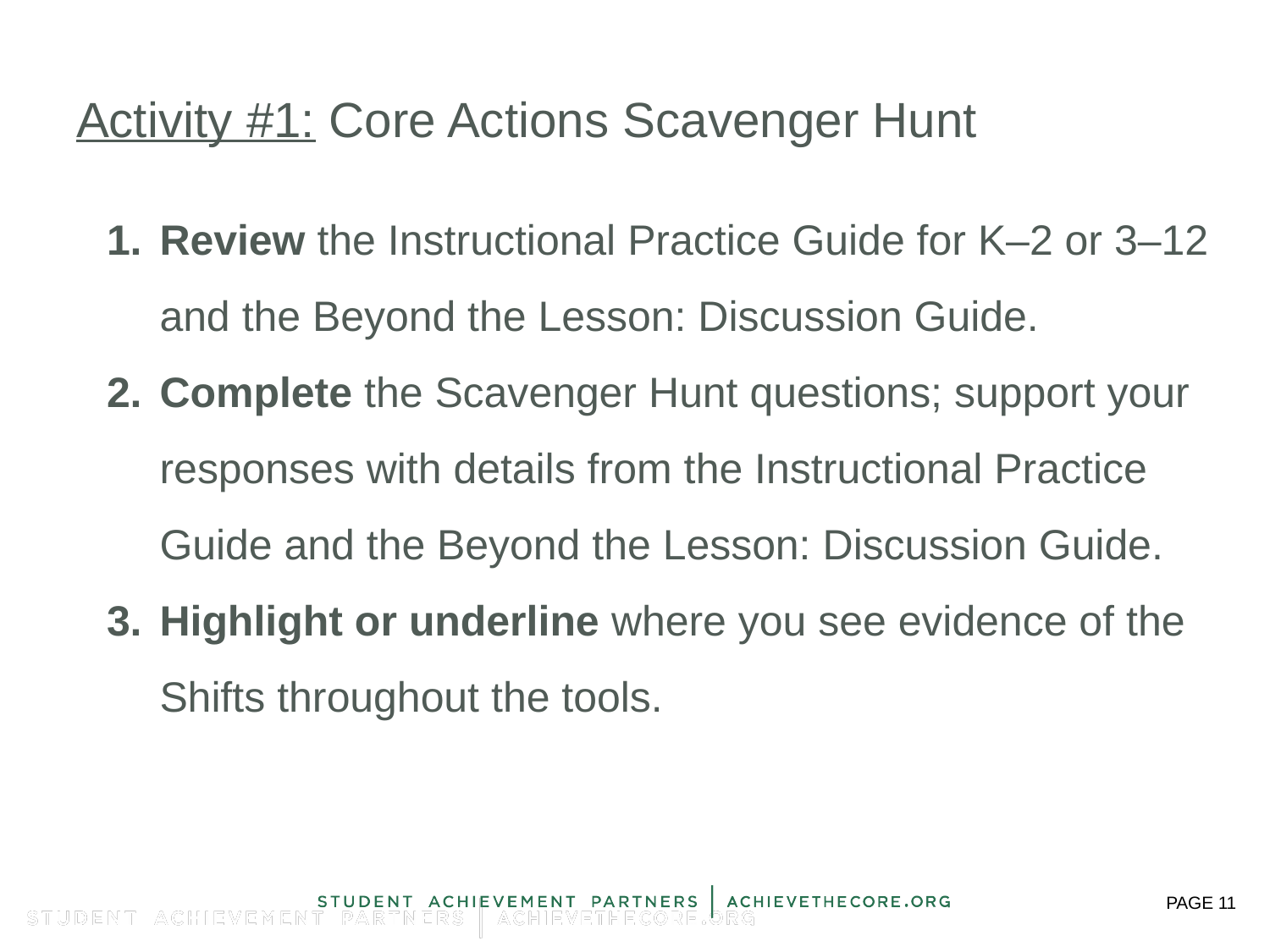

# Activity #1: Core Actions Scavenger Hunt
Review the Instructional Practice Guide for K–2 or 3–12 and the Beyond the Lesson: Discussion Guide.
Complete the Scavenger Hunt questions; support your responses with details from the Instructional Practice Guide and the Beyond the Lesson: Discussion Guide.
Highlight or underline where you see evidence of the Shifts throughout the tools.